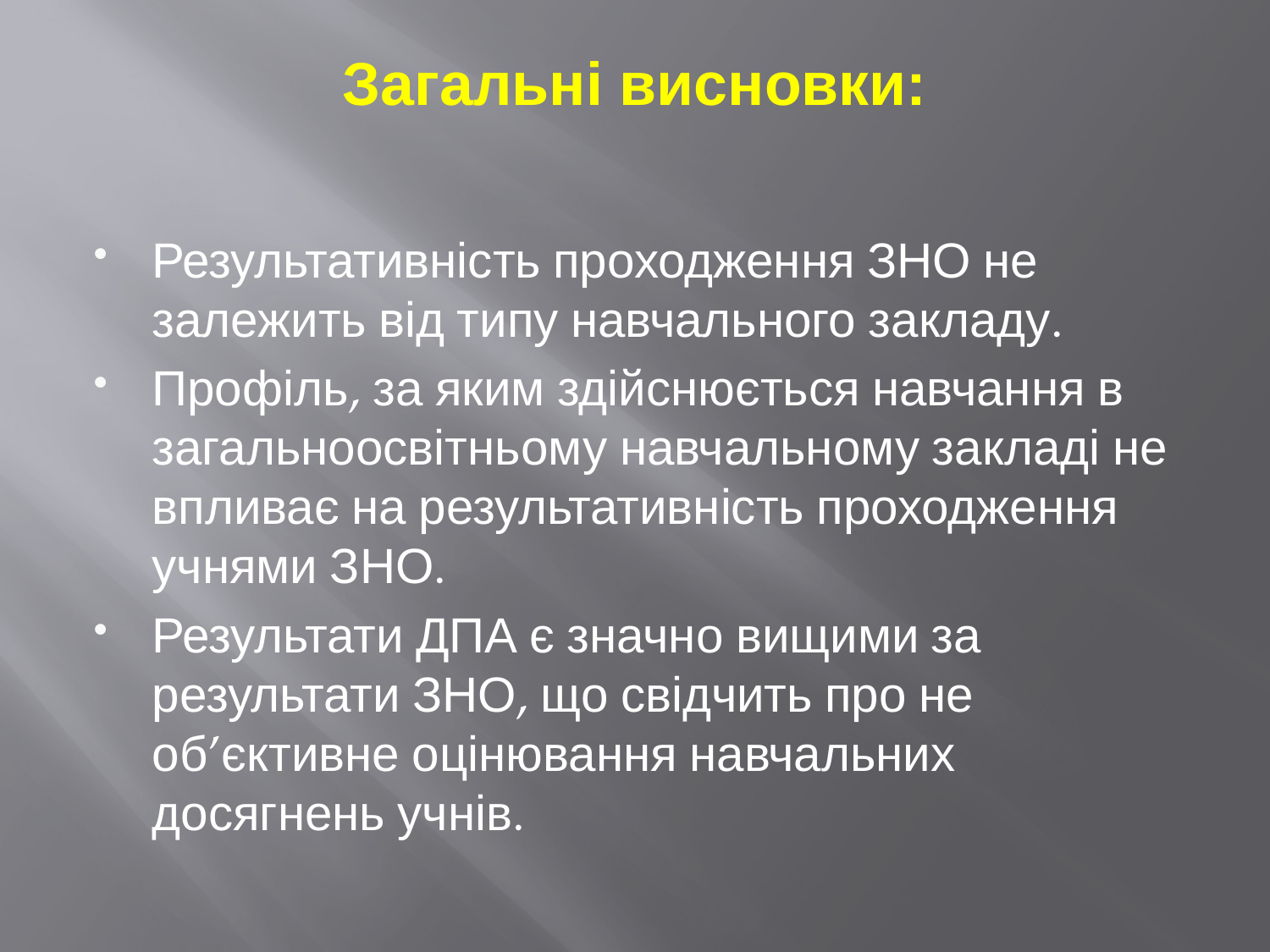

# Загальні висновки:
Результативність проходження ЗНО не залежить від типу навчального закладу.
Профіль, за яким здійснюється навчання в загальноосвітньому навчальному закладі не впливає на результативність проходження учнями ЗНО.
Результати ДПА є значно вищими за результати ЗНО, що свідчить про не об’єктивне оцінювання навчальних досягнень учнів.